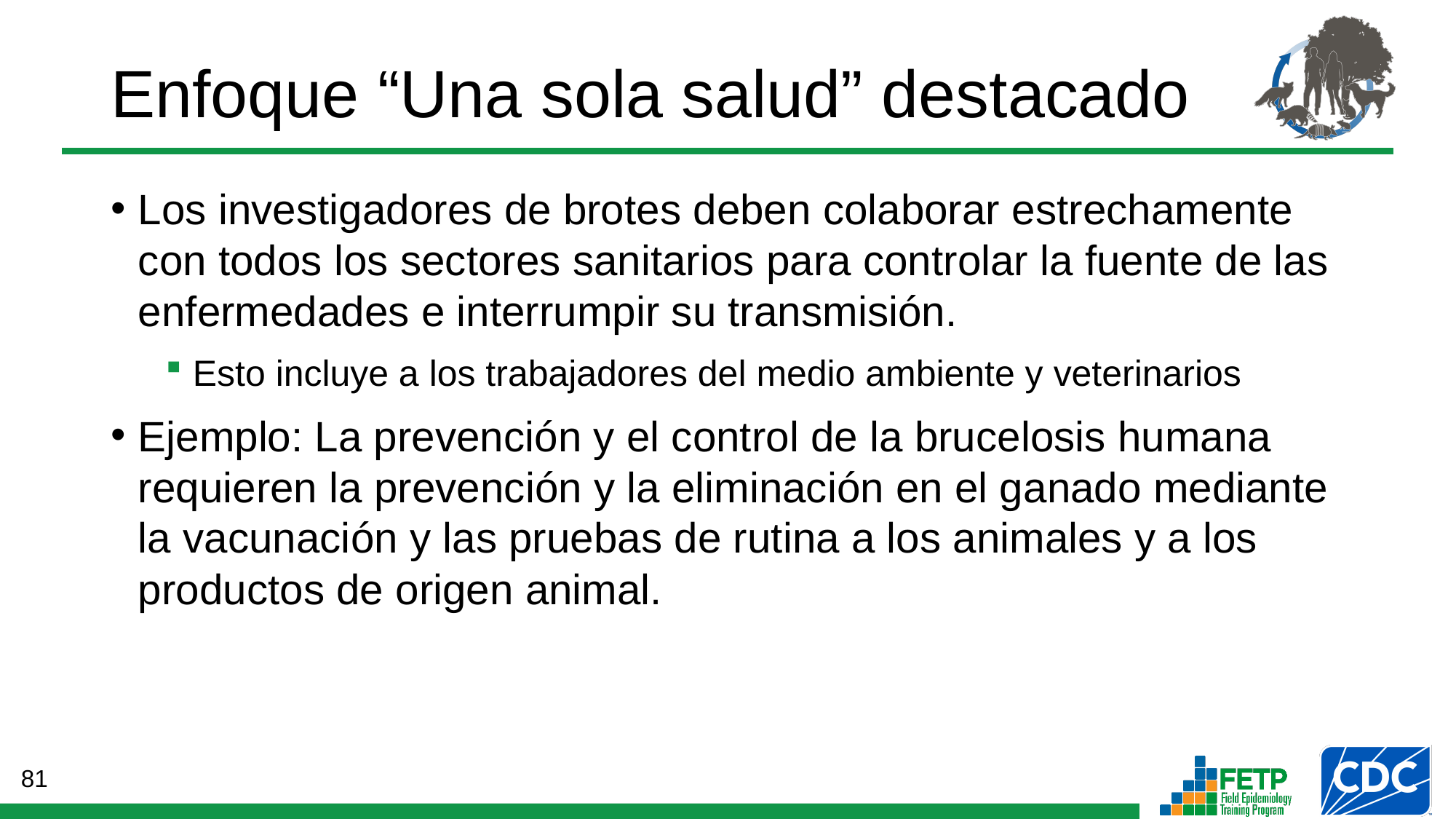

Enfoque “Una sola salud” destacado
Los investigadores de brotes deben colaborar estrechamente con todos los sectores sanitarios para controlar la fuente de las enfermedades e interrumpir su transmisión.
Esto incluye a los trabajadores del medio ambiente y veterinarios
Ejemplo: La prevención y el control de la brucelosis humana requieren la prevención y la eliminación en el ganado mediante la vacunación y las pruebas de rutina a los animales y a los productos de origen animal.